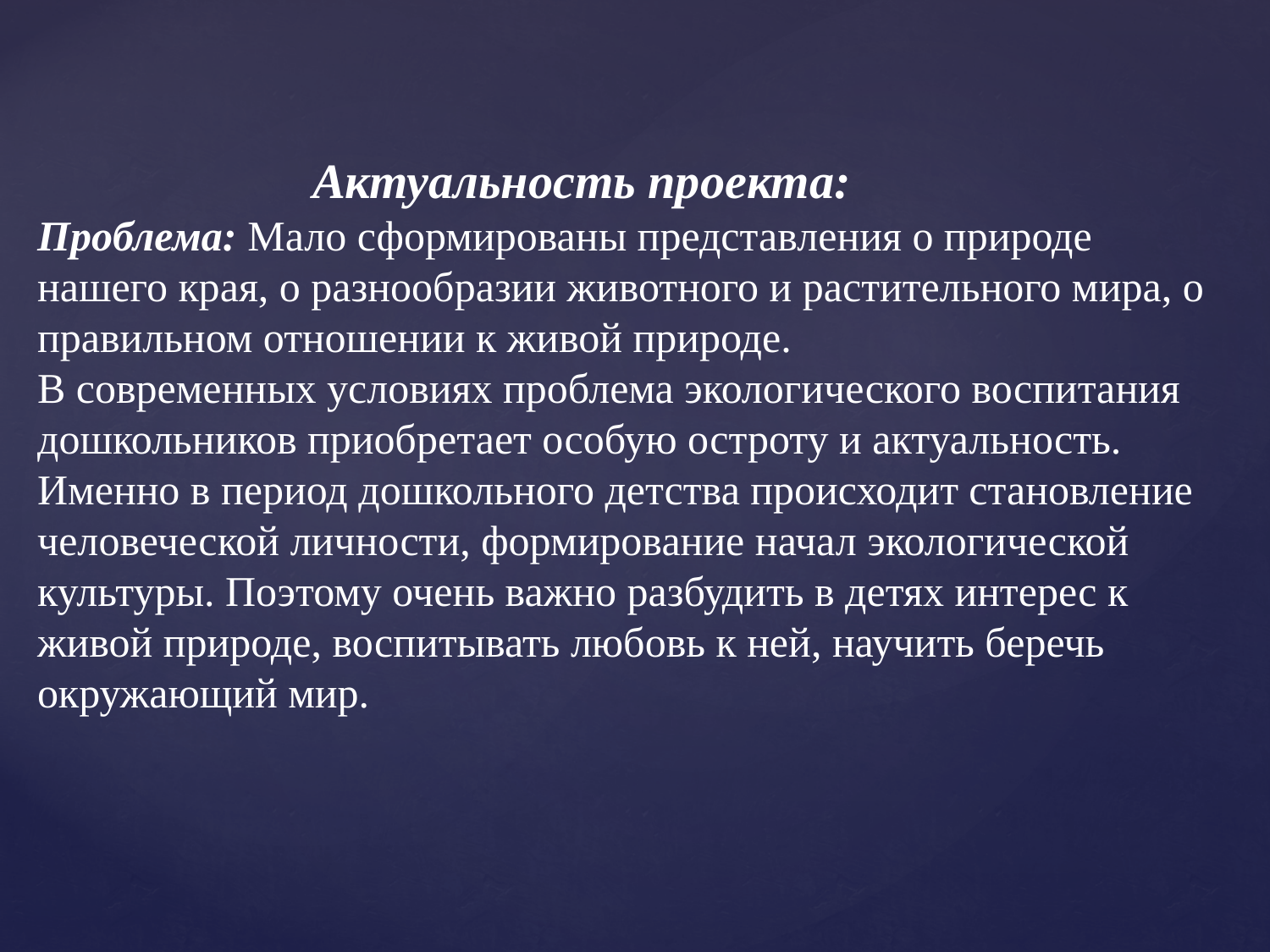

Актуальность проекта:
Проблема: Мало сформированы представления о природе нашего края, о разнообразии животного и растительного мира, о правильном отношении к живой природе.
В современных условиях проблема экологического воспитания дошкольников приобретает особую остроту и актуальность. Именно в период дошкольного детства происходит становление человеческой личности, формирование начал экологической культуры. Поэтому очень важно разбудить в детях интерес к живой природе, воспитывать любовь к ней, научить беречь окружающий мир.